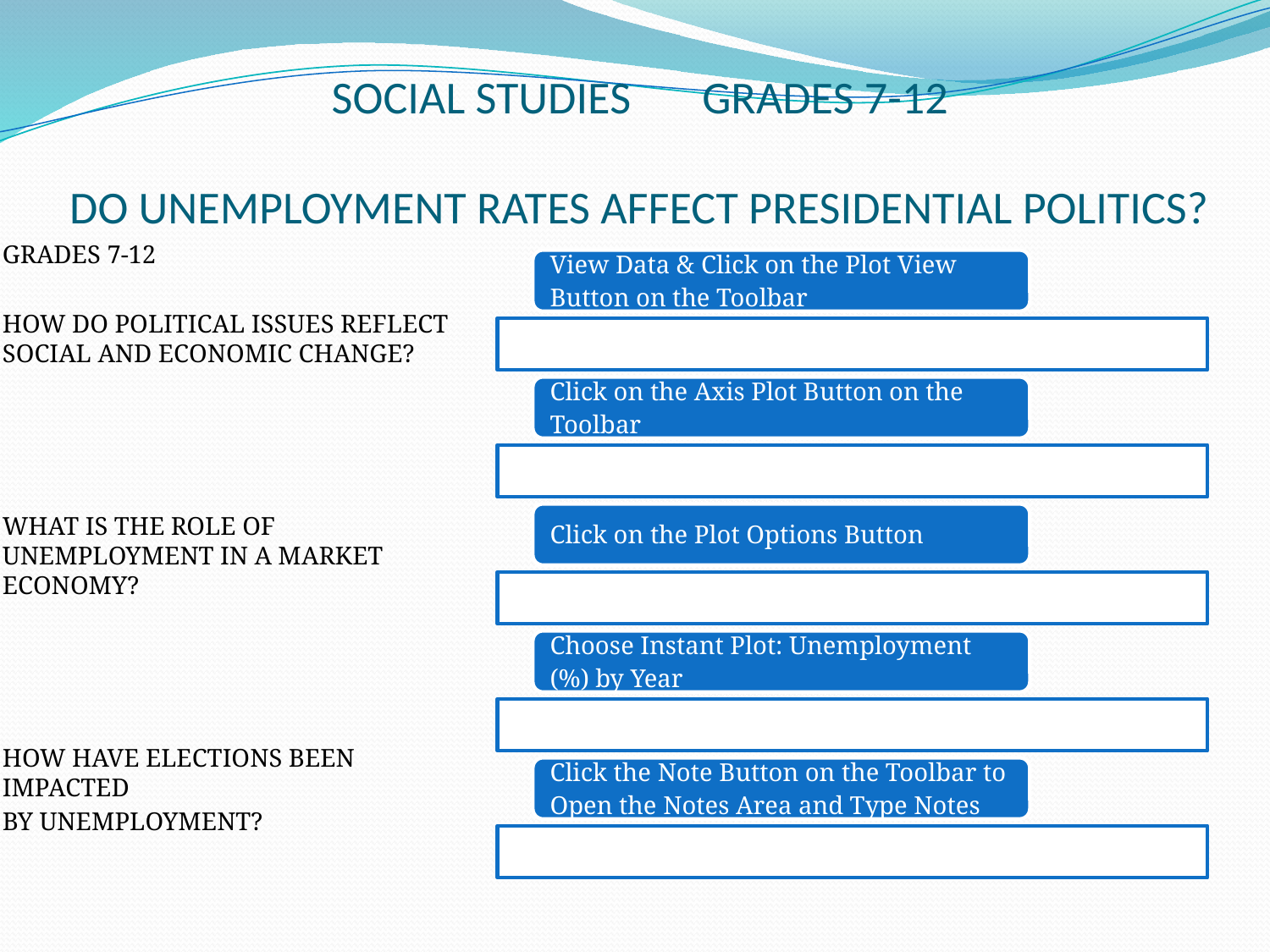

# SOCIAL STUDIES	GRADES 7-12 DO UNEMPLOYMENT RATES AFFECT PRESIDENTIAL POLITICS?
GRADES 7-12

HOW DO POLITICAL ISSUES REFLECT SOCIAL AND ECONOMIC CHANGE?

WHAT IS THE ROLE OF UNEMPLOYMENT IN A MARKET ECONOMY?

HOW HAVE ELECTIONS BEEN IMPACTED
BY UNEMPLOYMENT?

View Data & Click on the Plot View Button on the Toolbar
Click on the Axis Plot Button on the Toolbar
Click on the Plot Options Button
Choose Instant Plot: Unemployment (%) by Year
Click the Note Button on the Toolbar to Open the Notes Area and Type Notes